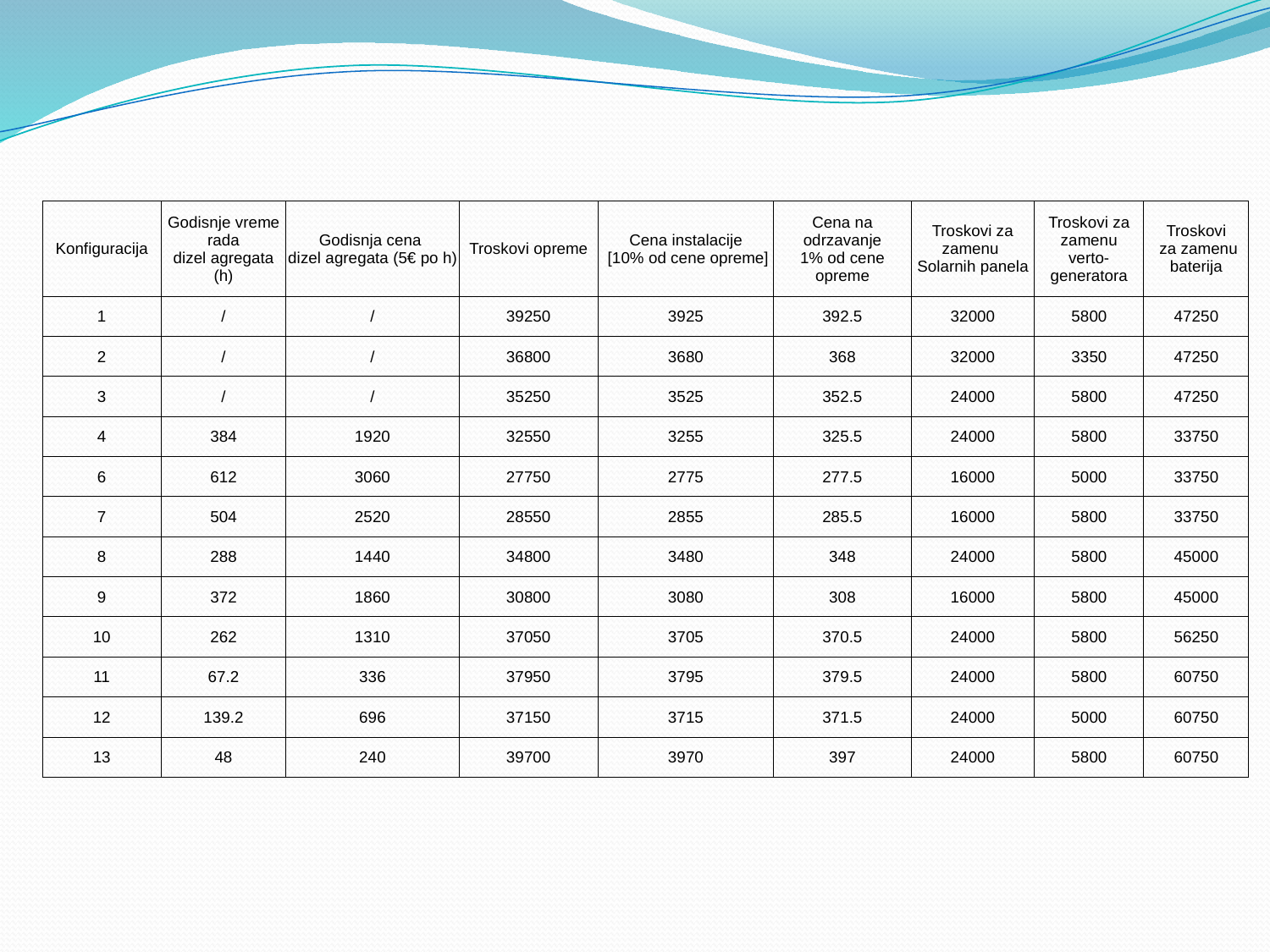

| Konfiguracija | Godisnje vreme rada dizel agregata (h) | Godisnja cena dizel agregata (5€ po h) | Troskovi opreme | Cena instalacije [10% od cene opreme] | Cena na odrzavanje 1% od cene opreme | Troskovi za zamenu Solarnih panela | Troskovi za zamenu verto-generatora | Troskovi za zamenu baterija |
| --- | --- | --- | --- | --- | --- | --- | --- | --- |
| 1 | / | / | 39250 | 3925 | 392.5 | 32000 | 5800 | 47250 |
| 2 | / | / | 36800 | 3680 | 368 | 32000 | 3350 | 47250 |
| 3 | / | / | 35250 | 3525 | 352.5 | 24000 | 5800 | 47250 |
| 4 | 384 | 1920 | 32550 | 3255 | 325.5 | 24000 | 5800 | 33750 |
| 6 | 612 | 3060 | 27750 | 2775 | 277.5 | 16000 | 5000 | 33750 |
| 7 | 504 | 2520 | 28550 | 2855 | 285.5 | 16000 | 5800 | 33750 |
| 8 | 288 | 1440 | 34800 | 3480 | 348 | 24000 | 5800 | 45000 |
| 9 | 372 | 1860 | 30800 | 3080 | 308 | 16000 | 5800 | 45000 |
| 10 | 262 | 1310 | 37050 | 3705 | 370.5 | 24000 | 5800 | 56250 |
| 11 | 67.2 | 336 | 37950 | 3795 | 379.5 | 24000 | 5800 | 60750 |
| 12 | 139.2 | 696 | 37150 | 3715 | 371.5 | 24000 | 5000 | 60750 |
| 13 | 48 | 240 | 39700 | 3970 | 397 | 24000 | 5800 | 60750 |